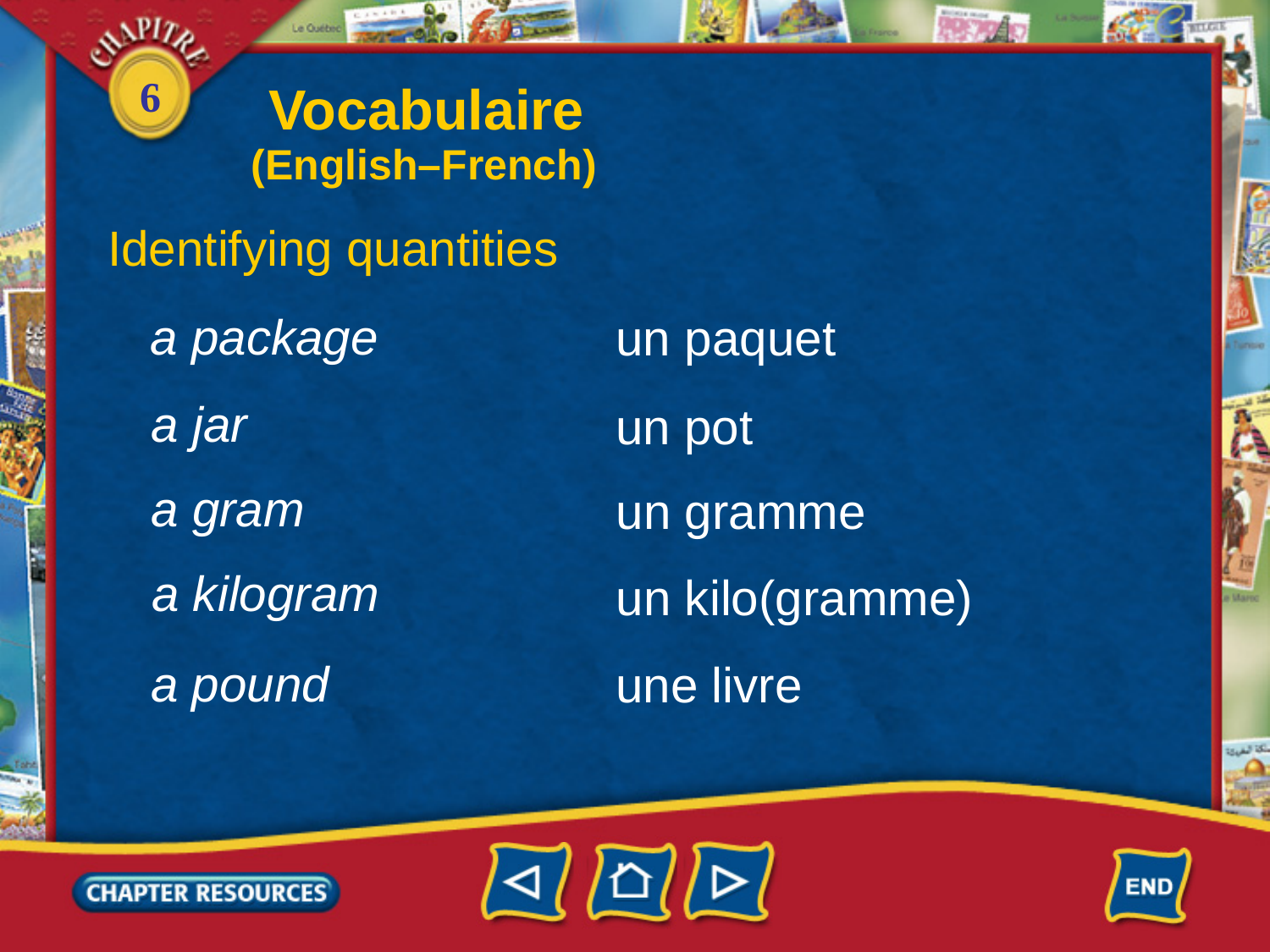

Vocabulaire
(English–French)
Identifying quantities
a package
un paquet
a jar
un pot
a gram
un gramme
a kilogram
un kilo(gramme)
a pound
une livre